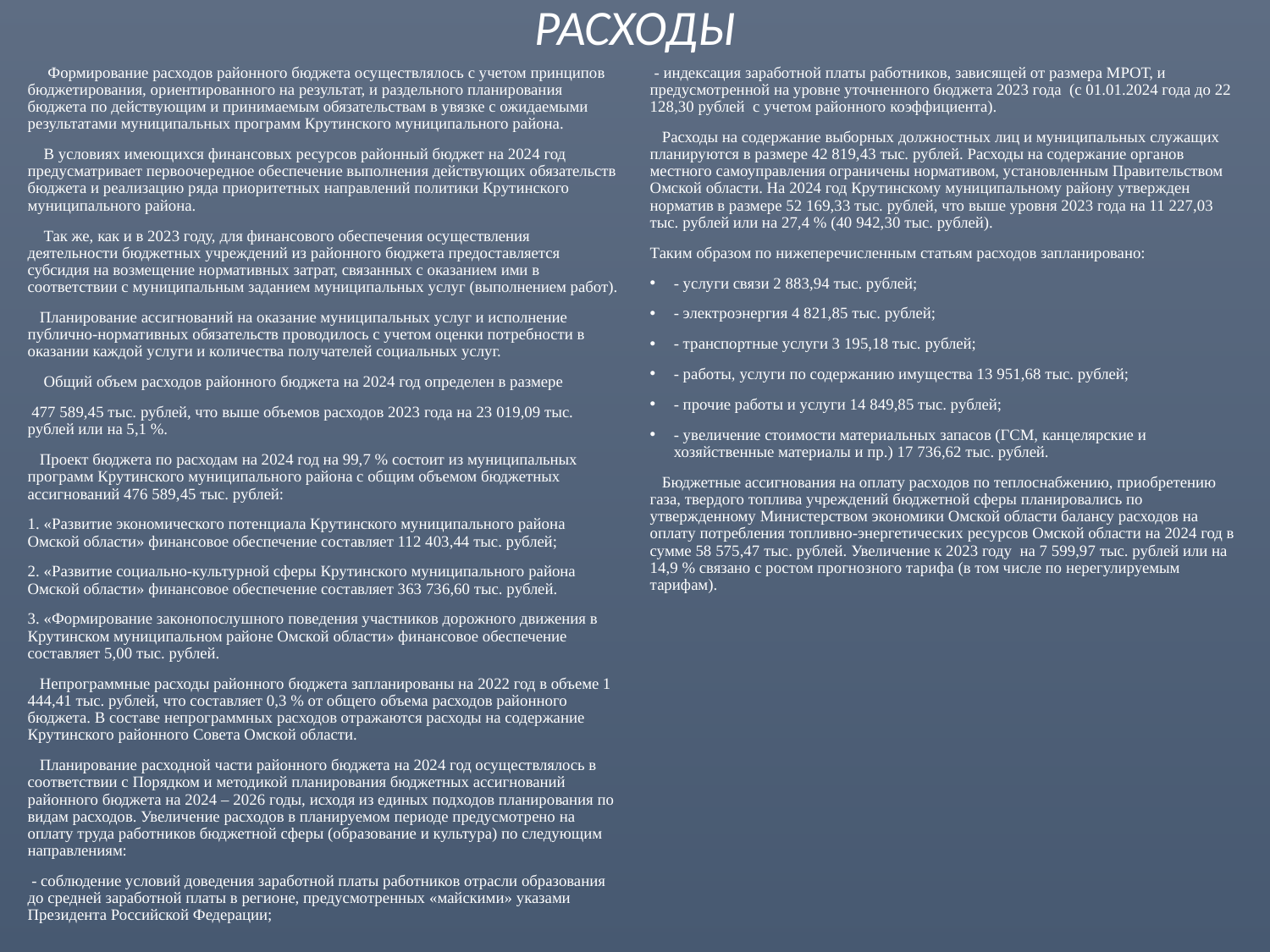

# РАСХОДЫ
     Формирование расходов районного бюджета осуществлялось с учетом принципов бюджетирования, ориентированного на результат, и раздельного планирования бюджета по действующим и принимаемым обязательствам в увязке с ожидаемыми результатами муниципальных программ Крутинского муниципального района.
    В условиях имеющихся финансовых ресурсов районный бюджет на 2024 год предусматривает первоочередное обеспечение выполнения действующих обязательств бюджета и реализацию ряда приоритетных направлений политики Крутинского муниципального района.
    Так же, как и в 2023 году, для финансового обеспечения осуществления деятельности бюджетных учреждений из районного бюджета предоставляется субсидия на возмещение нормативных затрат, связанных с оказанием ими в соответствии с муниципальным заданием муниципальных услуг (выполнением работ).
   Планирование ассигнований на оказание муниципальных услуг и исполнение публично-нормативных обязательств проводилось с учетом оценки потребности в оказании каждой услуги и количества получателей социальных услуг.
    Общий объем расходов районного бюджета на 2024 год определен в размере
 477 589,45 тыс. рублей, что выше объемов расходов 2023 года на 23 019,09 тыс. рублей или на 5,1 %.
   Проект бюджета по расходам на 2024 год на 99,7 % состоит из муниципальных программ Крутинского муниципального района с общим объемом бюджетных ассигнований 476 589,45 тыс. рублей:
1. «Развитие экономического потенциала Крутинского муниципального района Омской области» финансовое обеспечение составляет 112 403,44 тыс. рублей;
2. «Развитие социально-культурной сферы Крутинского муниципального района Омской области» финансовое обеспечение составляет 363 736,60 тыс. рублей.
3. «Формирование законопослушного поведения участников дорожного движения в Крутинском муниципальном районе Омской области» финансовое обеспечение составляет 5,00 тыс. рублей.
   Непрограммные расходы районного бюджета запланированы на 2022 год в объеме 1 444,41 тыс. рублей, что составляет 0,3 % от общего объема расходов районного бюджета. В составе непрограммных расходов отражаются расходы на содержание Крутинского районного Совета Омской области.
   Планирование расходной части районного бюджета на 2024 год осуществлялось в соответствии с Порядком и методикой планирования бюджетных ассигнований районного бюджета на 2024 – 2026 годы, исходя из единых подходов планирования по видам расходов. Увеличение расходов в планируемом периоде предусмотрено на оплату труда работников бюджетной сферы (образование и культура) по следующим направлениям:
 - соблюдение условий доведения заработной платы работников отрасли образования до средней заработной платы в регионе, предусмотренных «майскими» указами Президента Российской Федерации;
 - индексация заработной платы работников, зависящей от размера МРОТ, и предусмотренной на уровне уточненного бюджета 2023 года  (с 01.01.2024 года до 22 128,30 рублей  с учетом районного коэффициента).
   Расходы на содержание выборных должностных лиц и муниципальных служащих планируются в размере 42 819,43 тыс. рублей. Расходы на содержание органов местного самоуправления ограничены нормативом, установленным Правительством Омской области. На 2024 год Крутинскому муниципальному району утвержден норматив в размере 52 169,33 тыс. рублей, что выше уровня 2023 года на 11 227,03 тыс. рублей или на 27,4 % (40 942,30 тыс. рублей).
Таким образом по нижеперечисленным статьям расходов запланировано:
- услуги связи 2 883,94 тыс. рублей;
- электроэнергия 4 821,85 тыс. рублей;
- транспортные услуги 3 195,18 тыс. рублей;
- работы, услуги по содержанию имущества 13 951,68 тыс. рублей;
- прочие работы и услуги 14 849,85 тыс. рублей;
- увеличение стоимости материальных запасов (ГСМ, канцелярские и хозяйственные материалы и пр.) 17 736,62 тыс. рублей.
   Бюджетные ассигнования на оплату расходов по теплоснабжению, приобретению газа, твердого топлива учреждений бюджетной сферы планировались по утвержденному Министерством экономики Омской области балансу расходов на оплату потребления топливно-энергетических ресурсов Омской области на 2024 год в сумме 58 575,47 тыс. рублей. Увеличение к 2023 году  на 7 599,97 тыс. рублей или на 14,9 % связано с ростом прогнозного тарифа (в том числе по нерегулируемым тарифам).